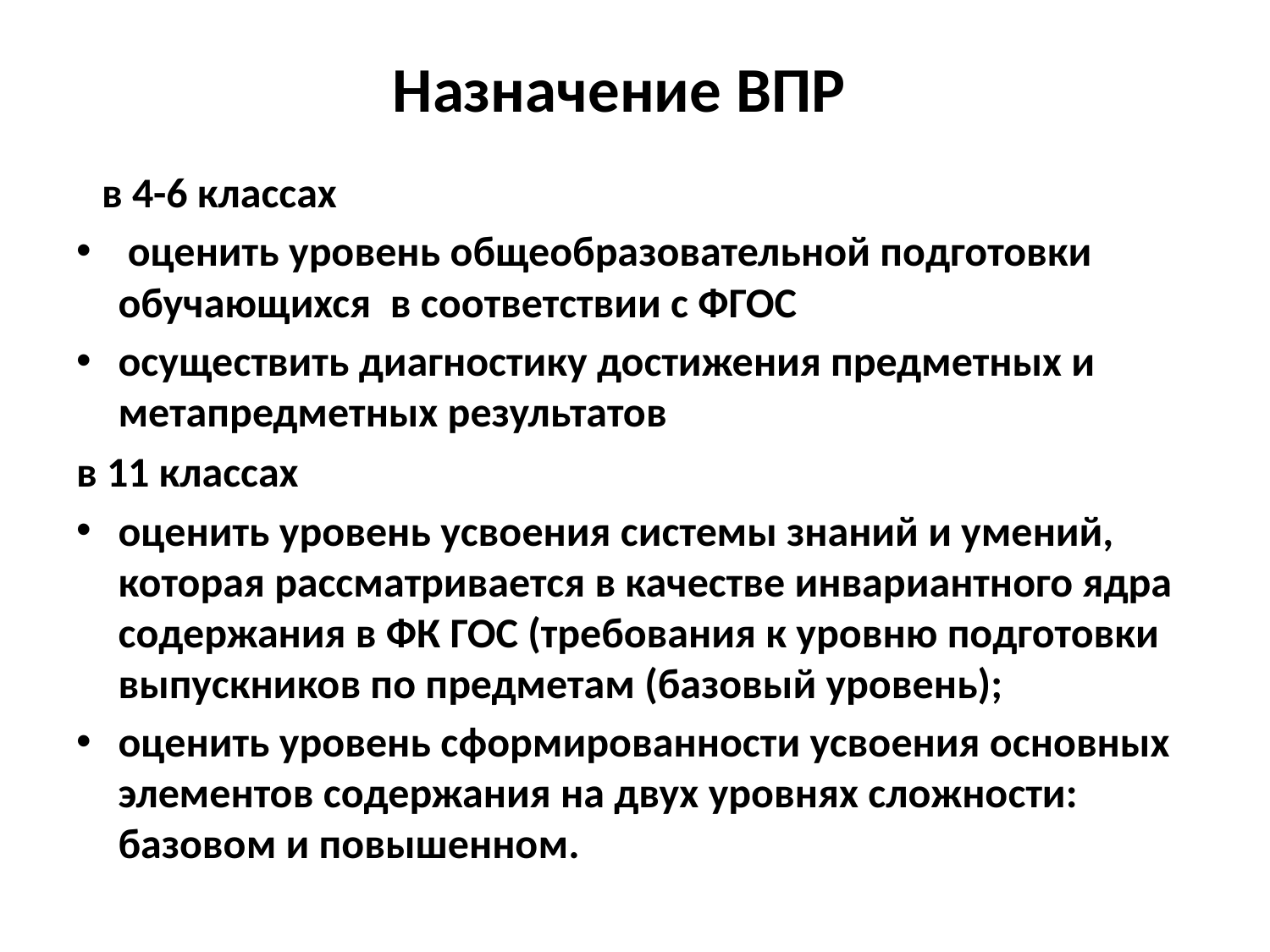

# Назначение ВПР
   в 4-6 классах
 оценить уровень общеобразовательной подготовки обучающихся  в соответствии с ФГОС
осуществить диагностику достижения предметных и метапредметных результатов
в 11 классах
оценить уровень усвоения системы знаний и умений, которая рассматривается в качестве инвариантного ядра содержания в ФК ГОС (требования к уровню подготовки выпускников по предметам (базовый уровень);
оценить уровень сформированности усвоения основных элементов содержания на двух уровнях сложности: базовом и повышенном.